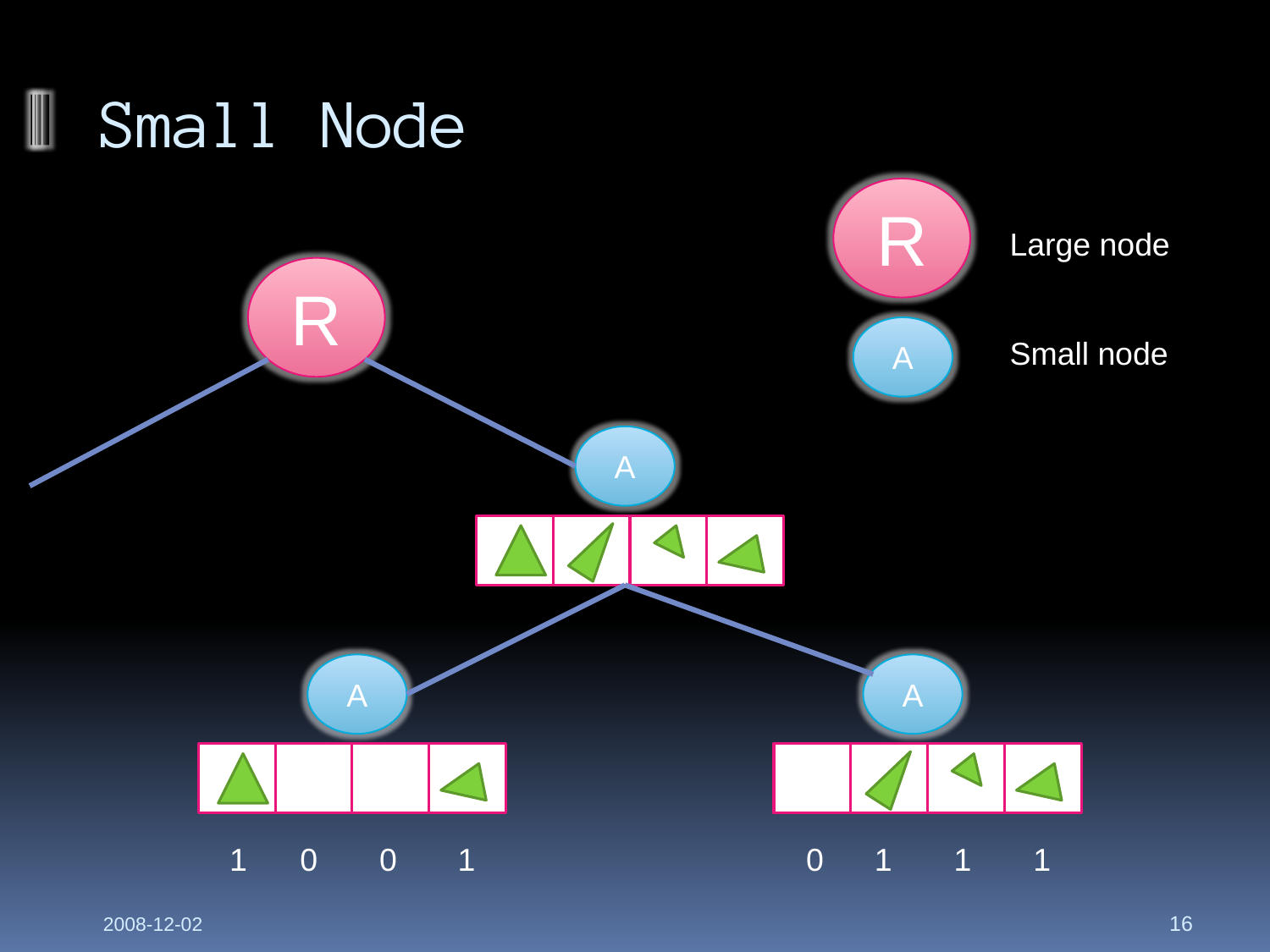

# Small Node
R
Large node
R
A
Small node
A

A
A

1
0
0
1

0
1
1
1
2008-12-02
16